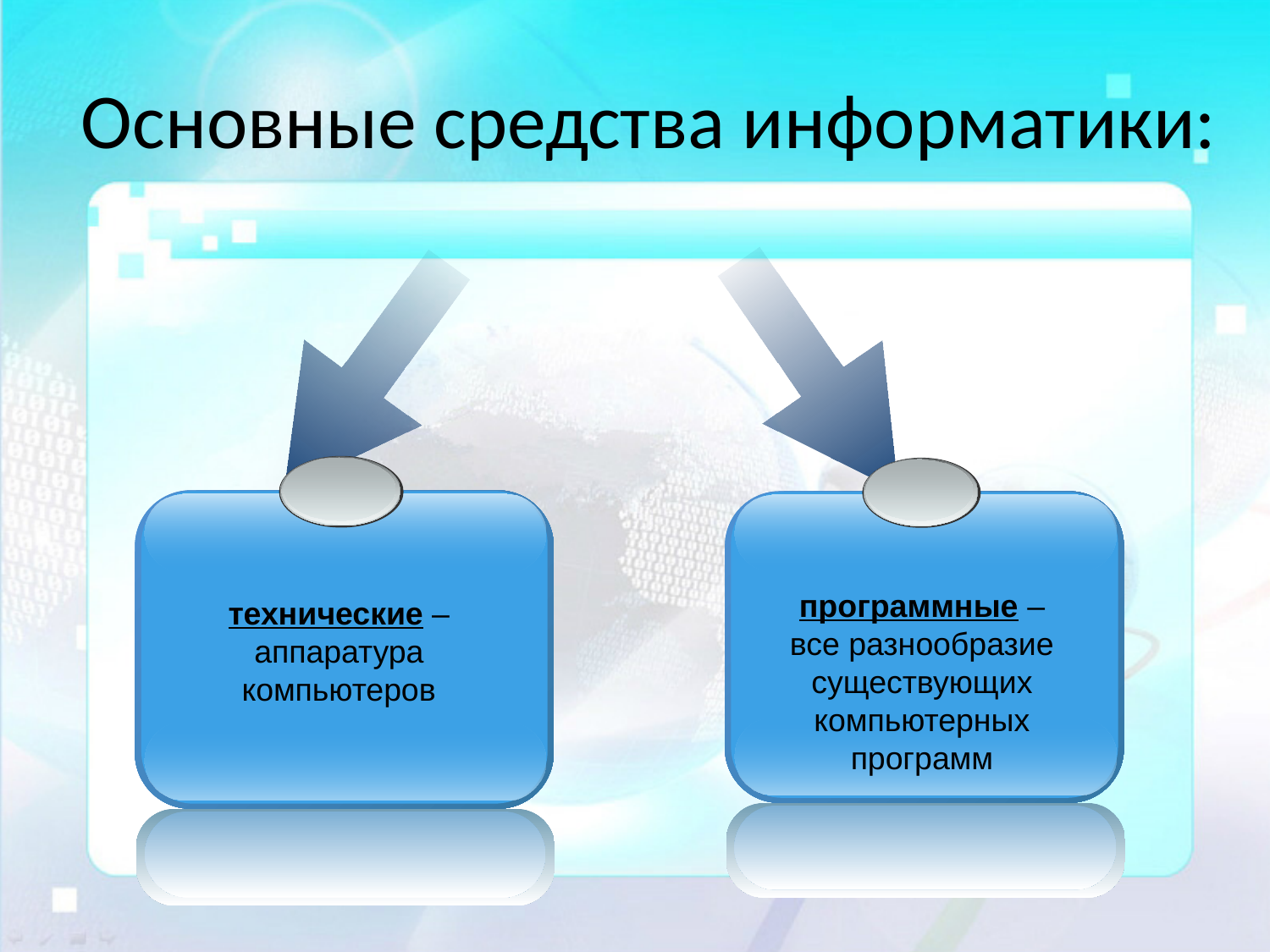

# Основные средства информатики:

программные – все разнообразие существующих компьютерных программ
технические – аппаратура компьютеров